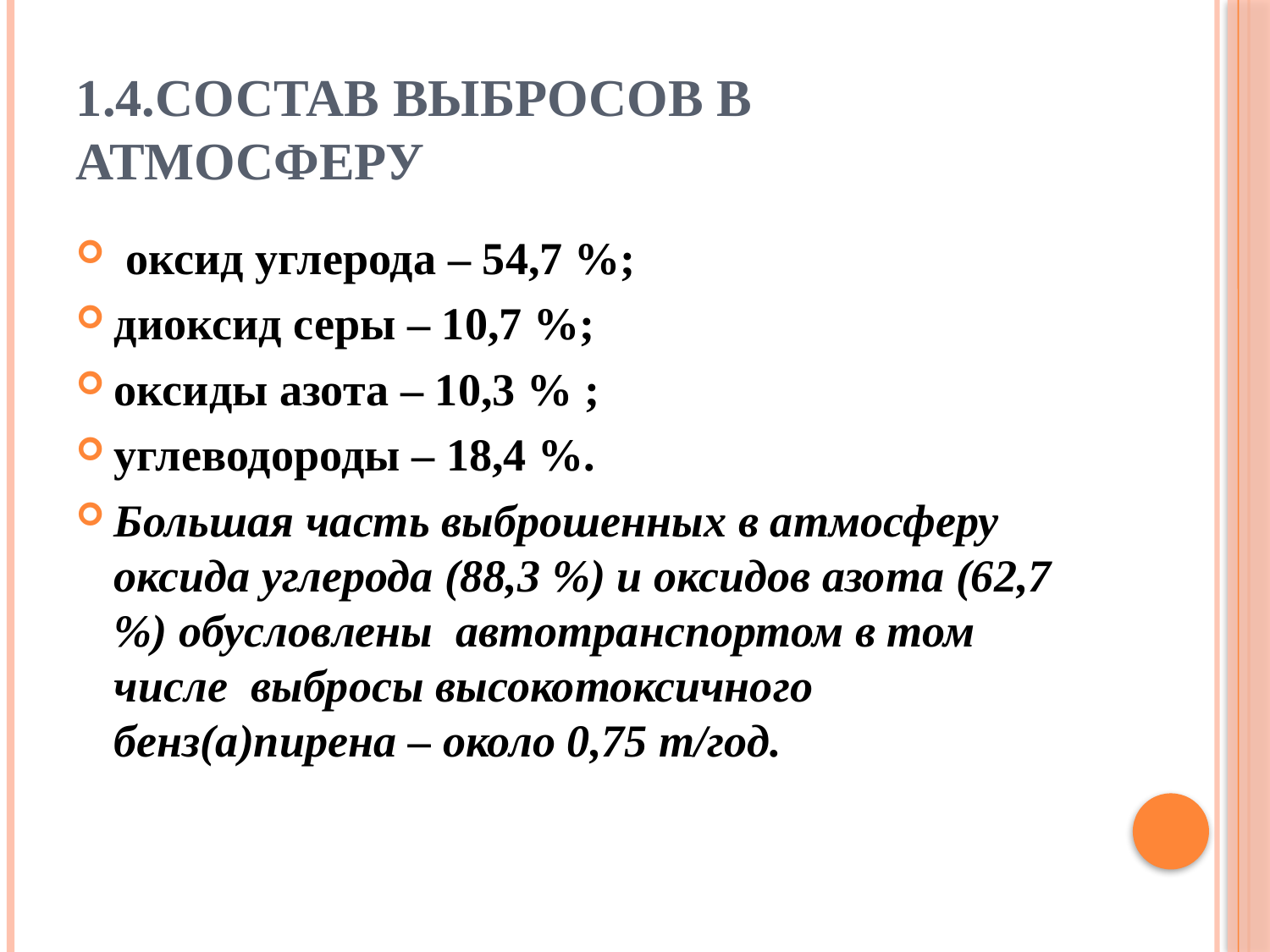

# 1.4.Состав выбросов в атмосферу
 оксид углерода – 54,7 %;
диоксид серы – 10,7 %;
оксиды азота – 10,3 % ;
углеводороды – 18,4 %.
Большая часть выброшенных в атмосферу оксида углерода (88,3 %) и оксидов азота (62,7 %) обусловлены  автотранспортом в том числе  выбросы высокотоксичного бенз(а)пирена – около 0,75 т/год.